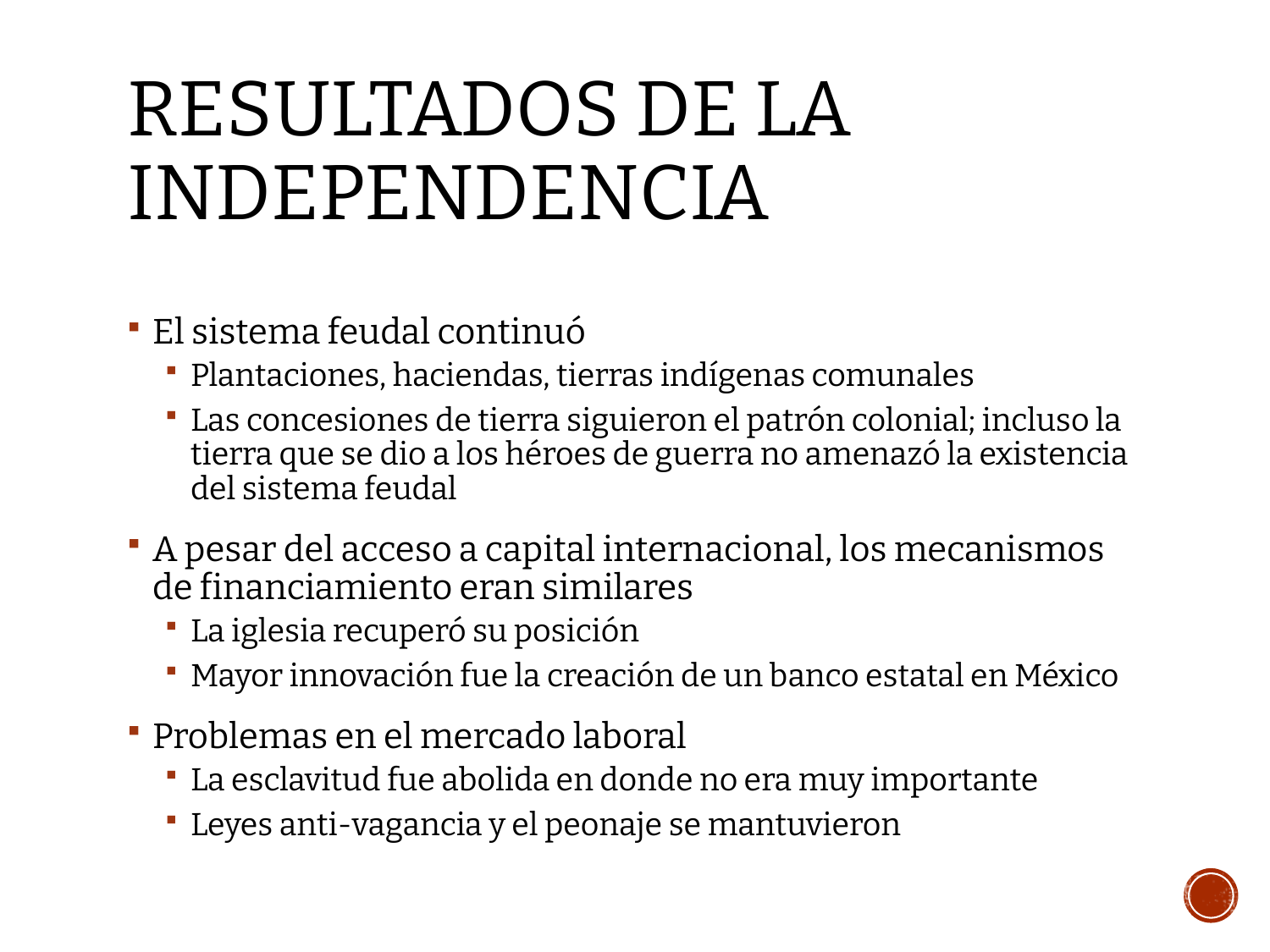

# RESULTADOS DE LA INDEPENDENCIA
El sistema feudal continuó
Plantaciones, haciendas, tierras indígenas comunales
Las concesiones de tierra siguieron el patrón colonial; incluso la tierra que se dio a los héroes de guerra no amenazó la existencia del sistema feudal
A pesar del acceso a capital internacional, los mecanismos de financiamiento eran similares
La iglesia recuperó su posición
Mayor innovación fue la creación de un banco estatal en México
Problemas en el mercado laboral
La esclavitud fue abolida en donde no era muy importante
Leyes anti-vagancia y el peonaje se mantuvieron